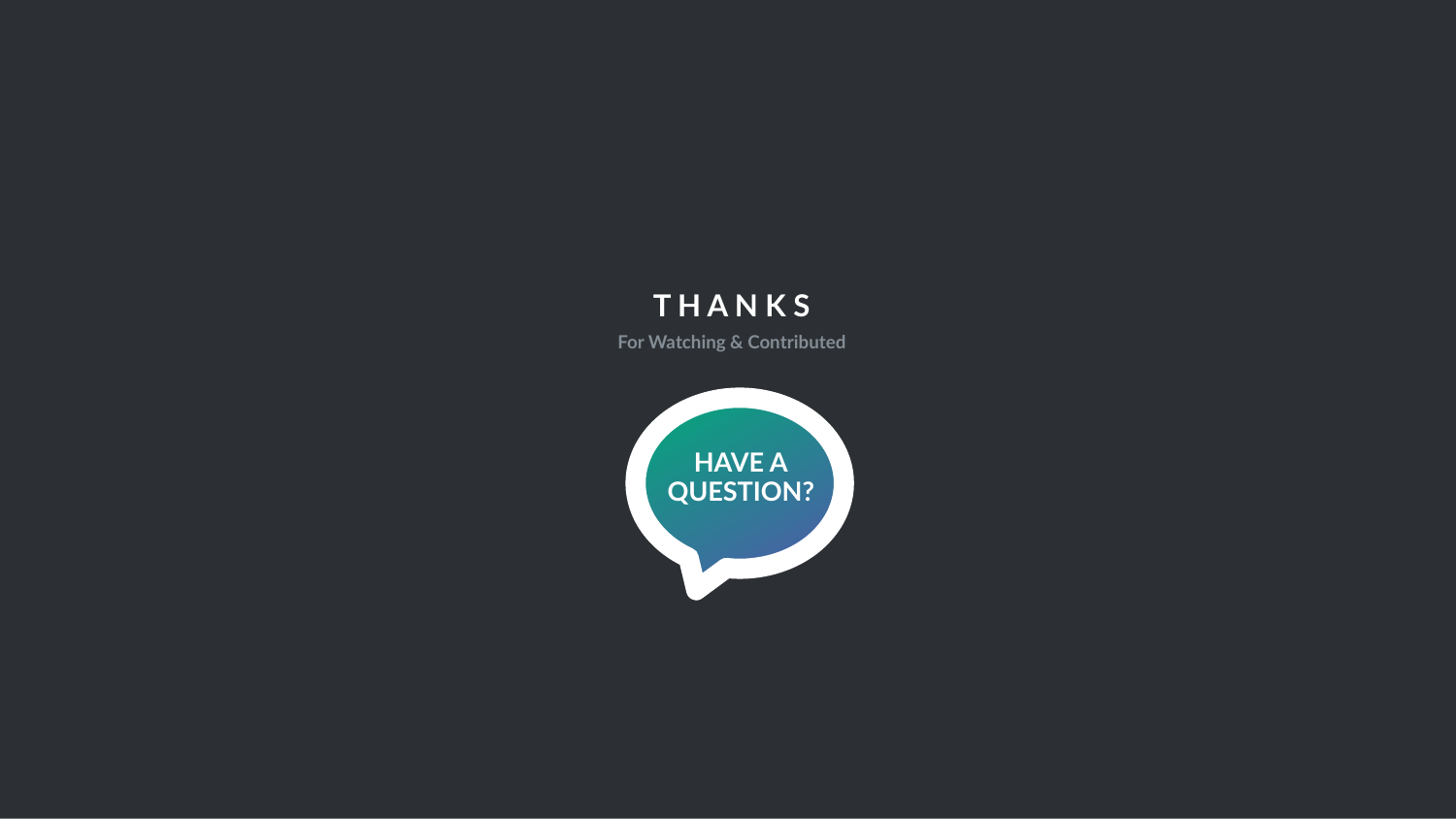

T H A N K S
For Watching & Contributed

HAVE A
QUESTION?